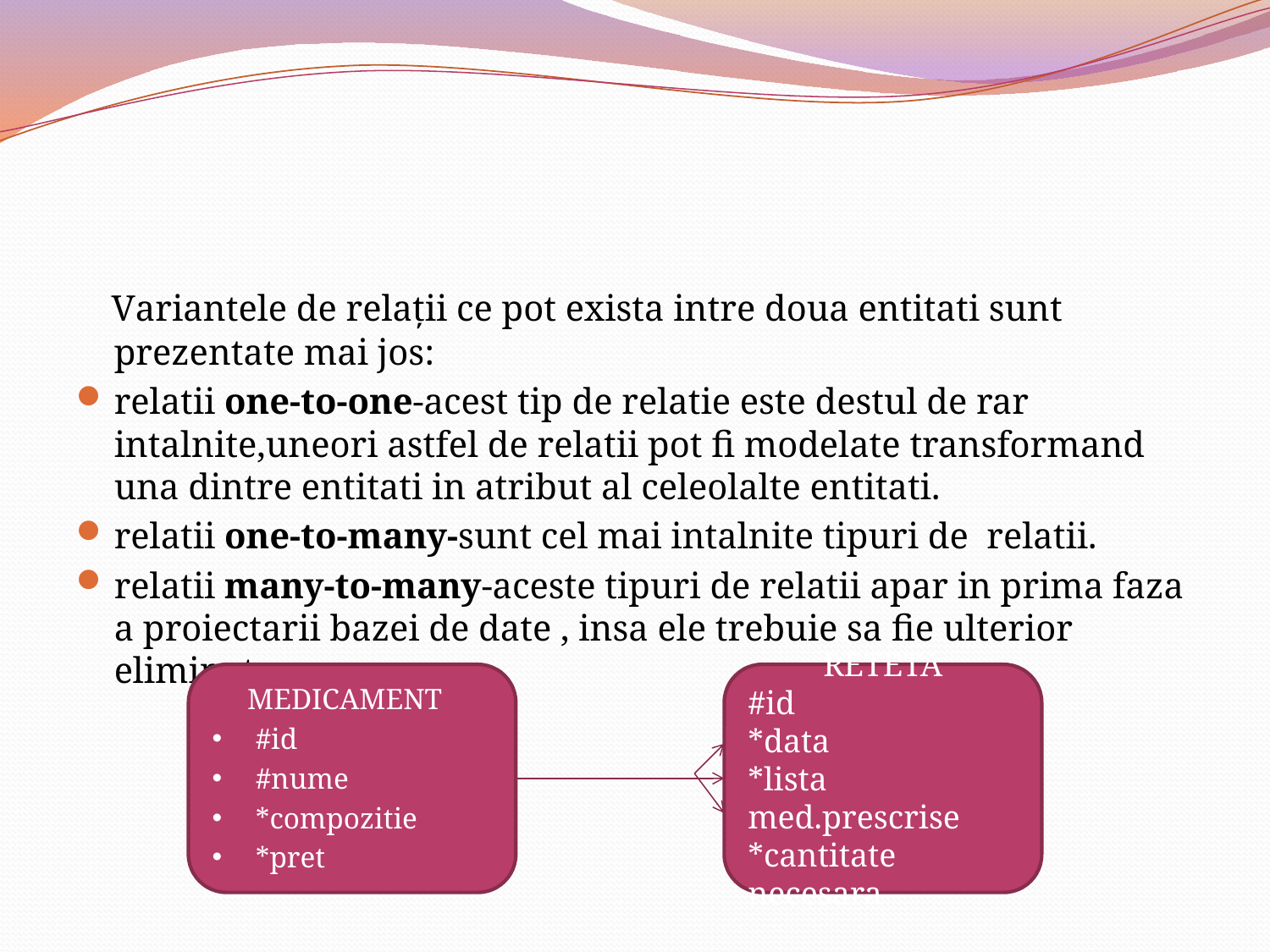

#
   Variantele de relații ce pot exista intre doua entitati sunt prezentate mai jos:
relatii one-to-one-acest tip de relatie este destul de rar intalnite,uneori astfel de relatii pot fi modelate transformand una dintre entitati in atribut al celeolalte entitati.
relatii one-to-many-sunt cel mai intalnite tipuri de  relatii.
relatii many-to-many-aceste tipuri de relatii apar in prima faza a proiectarii bazei de date , insa ele trebuie sa fie ulterior eliminate.

MEDICAMENT
#id
#nume
*compozitie
*pret

RETETA
#id
*data
*lista med.prescrise
*cantitate necesara